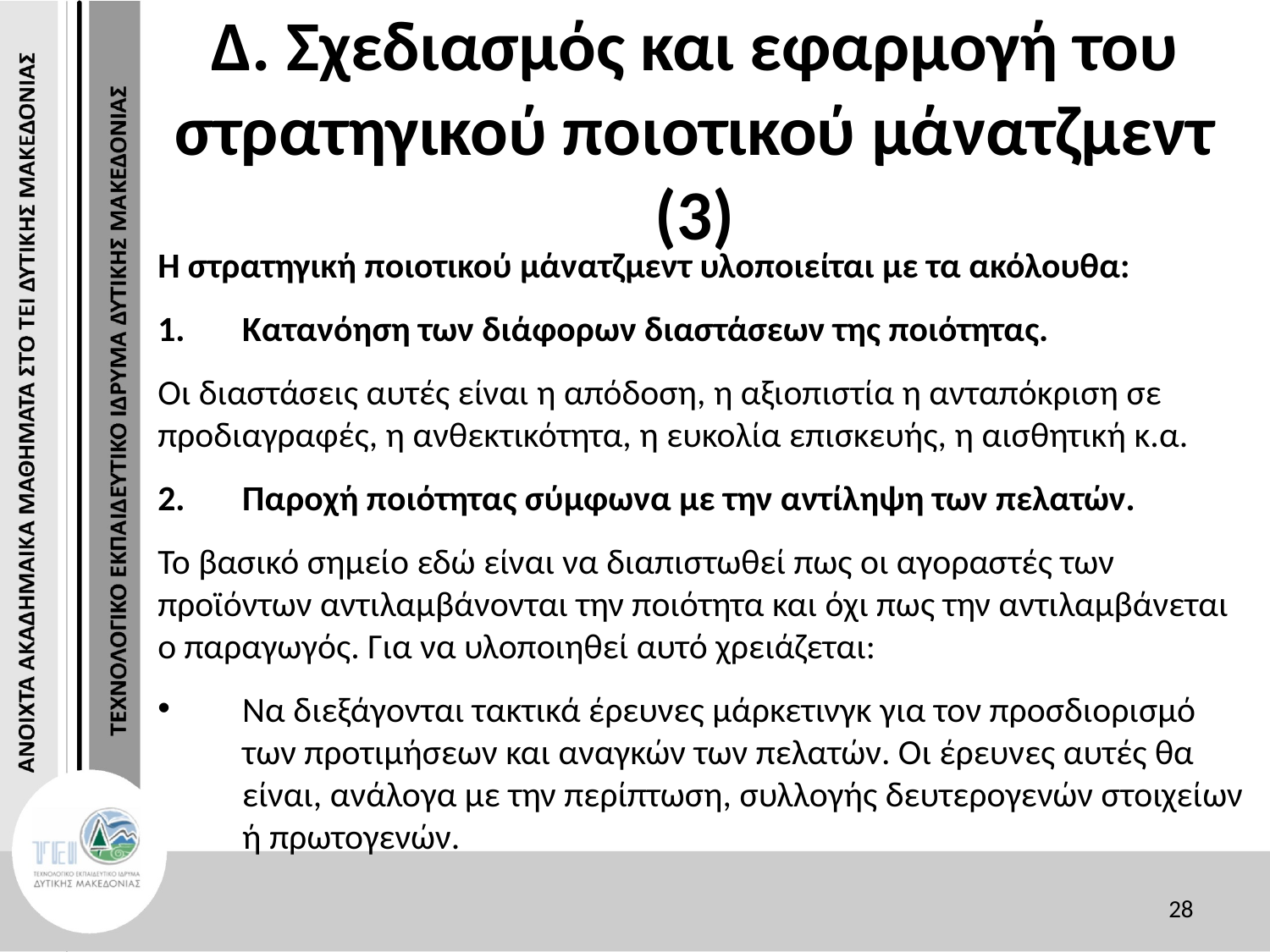

# Δ. Σχεδιασμός και εφαρμογή του στρατηγικού ποιοτικού μάνατζμεντ (3)
Η στρατηγική ποιοτικού μάνατζμεντ υλοποιείται με τα ακόλουθα:
Κατανόηση των διάφορων διαστάσεων της ποιότητας.
Οι διαστάσεις αυτές είναι η απόδοση, η αξιοπιστία η ανταπόκριση σε προδιαγραφές, η ανθεκτικότητα, η ευκολία επισκευής, η αισθητική κ.α.
Παροχή ποιότητας σύμφωνα με την αντίληψη των πελατών.
Το βασικό σημείο εδώ είναι να διαπιστωθεί πως οι αγοραστές των προϊόντων αντιλαμβάνονται την ποιότητα και όχι πως την αντιλαμβάνεται ο παραγωγός. Για να υλοποιηθεί αυτό χρειάζεται:
Να διεξάγονται τακτικά έρευνες μάρκετινγκ για τον προσδιορισμό των προτιμήσεων και αναγκών των πελατών. Οι έρευνες αυτές θα είναι, ανάλογα με την περίπτωση, συλλογής δευτερογενών στοιχείων ή πρωτογενών.
28